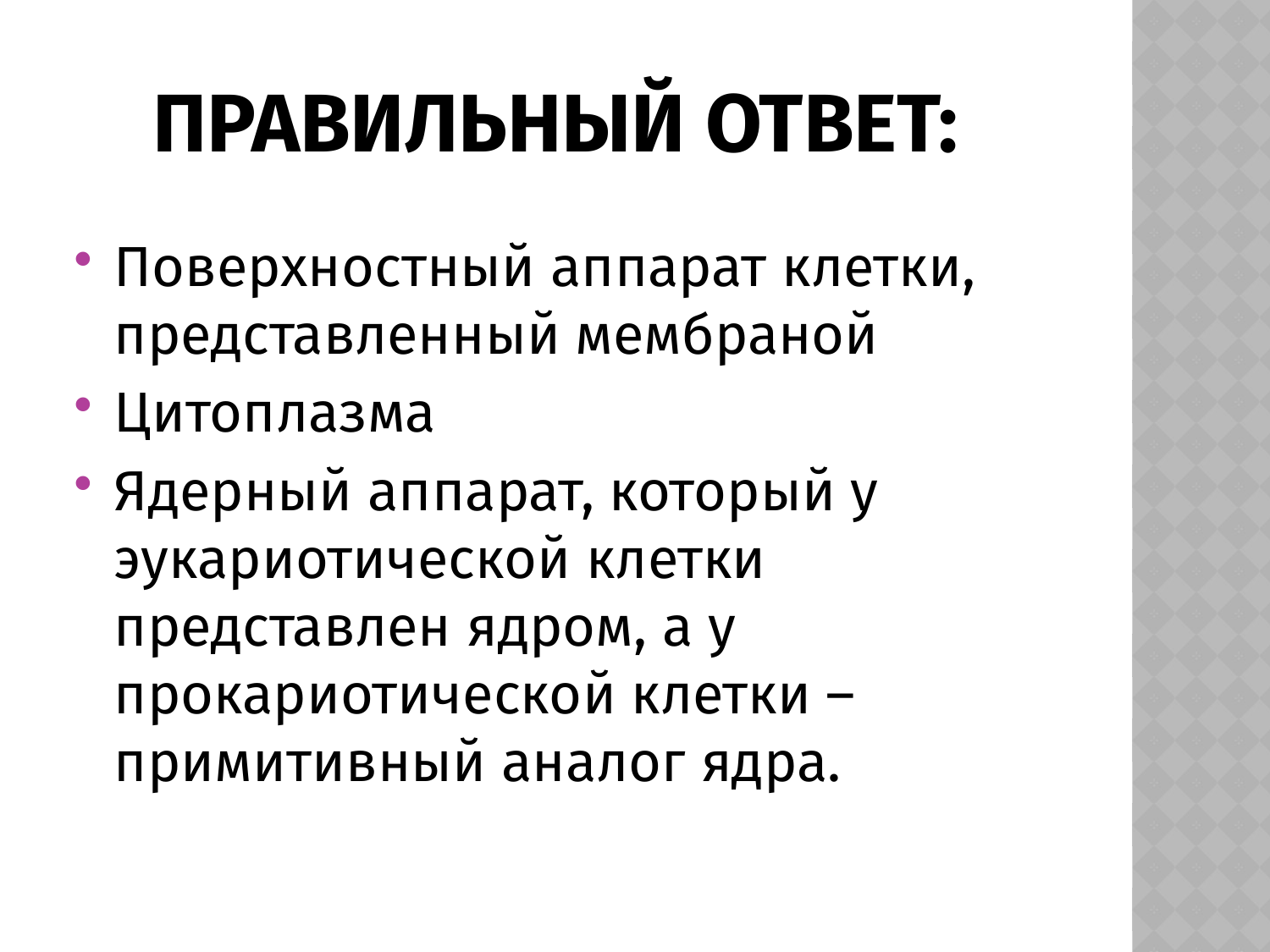

# Правильный ответ:
Поверхностный аппарат клетки, представленный мембраной
Цитоплазма
Ядерный аппарат, который у эукариотической клетки представлен ядром, а у прокариотической клетки – примитивный аналог ядра.